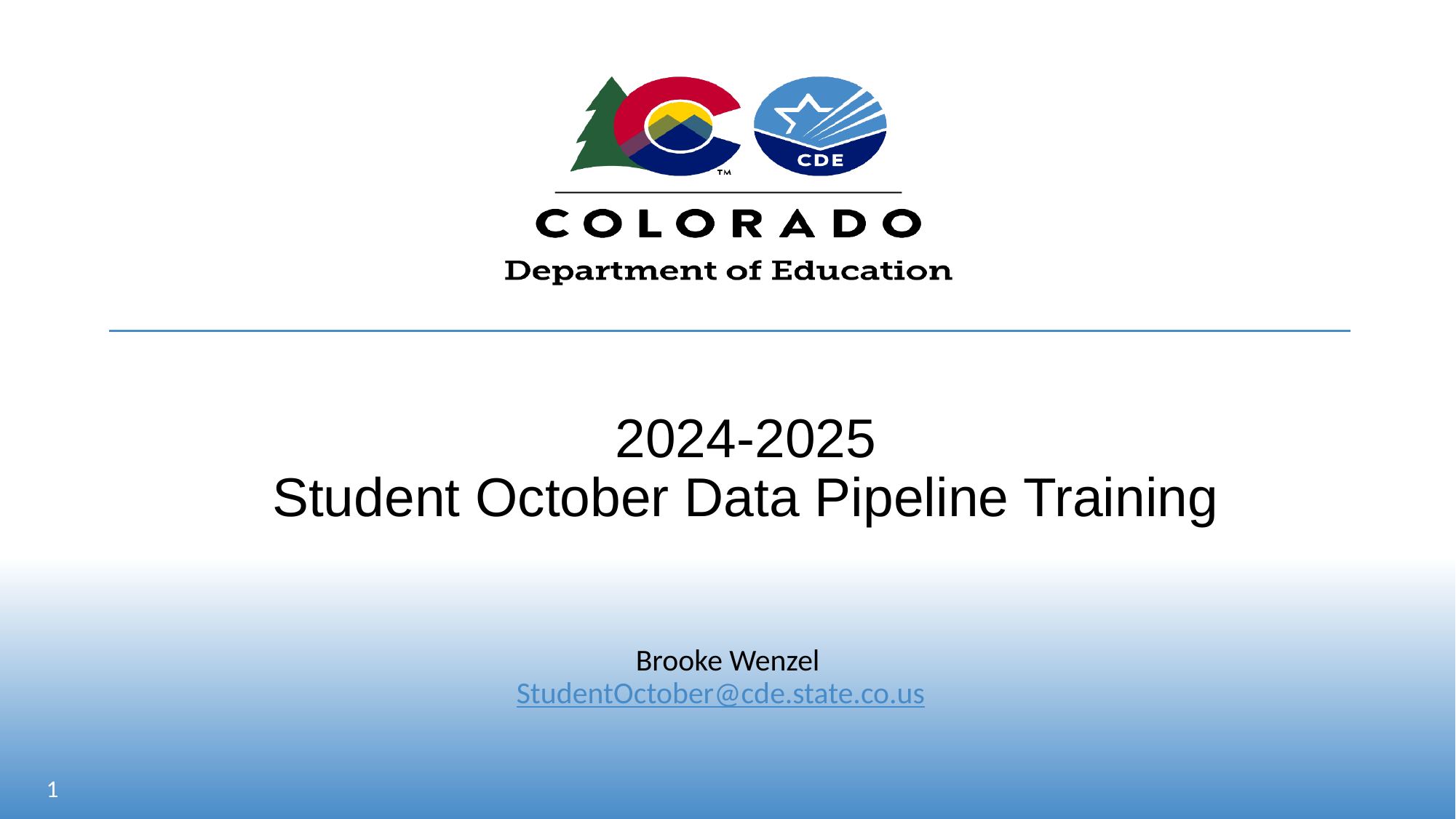

2024-2025
Student October Data Pipeline Training

Brooke Wenzel
StudentOctober@cde.state.co.us

1